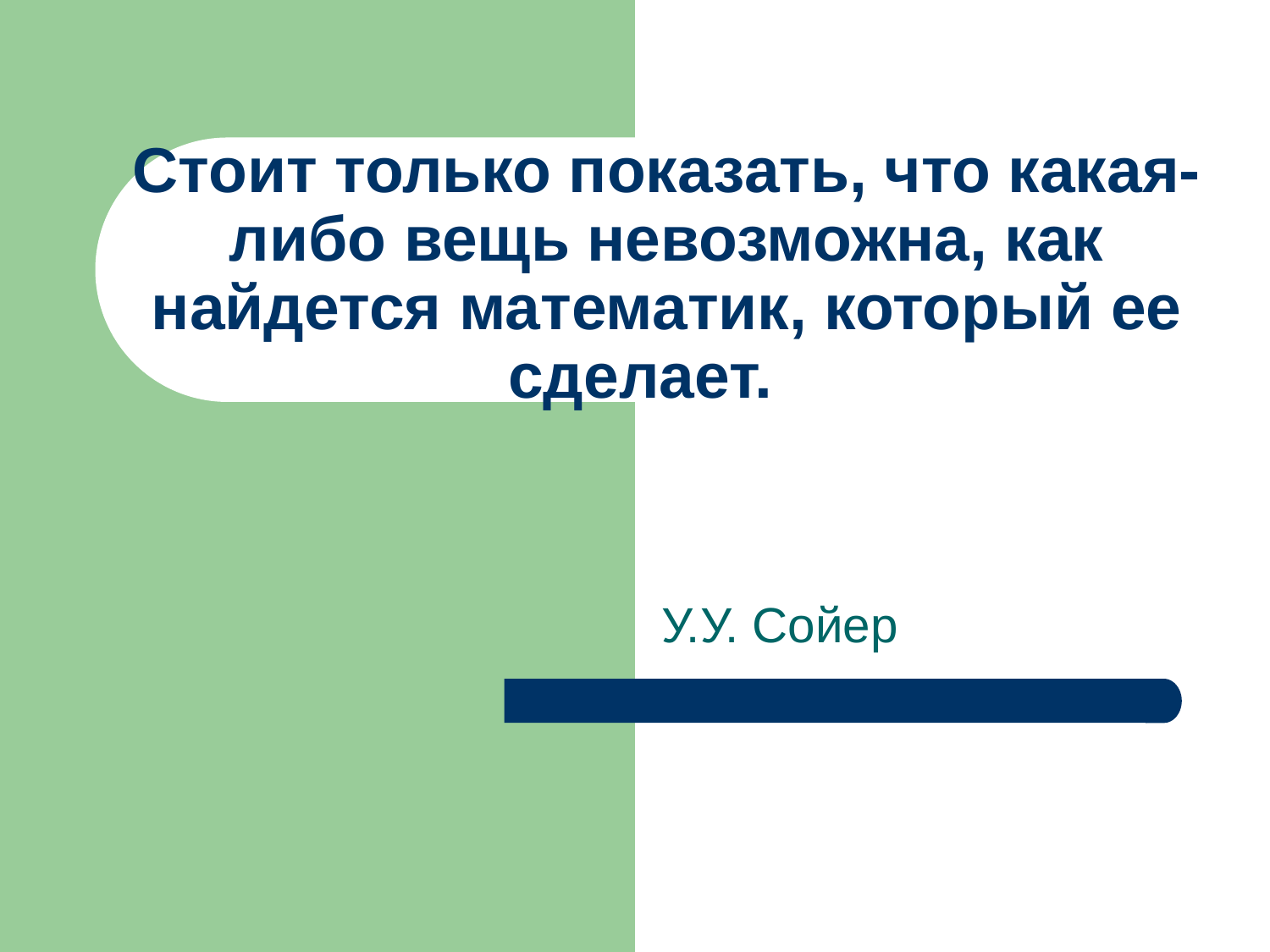

# Стоит только показать, что какая-либо вещь невозможна, как найдется математик, который ее сделает.
У.У. Сойер